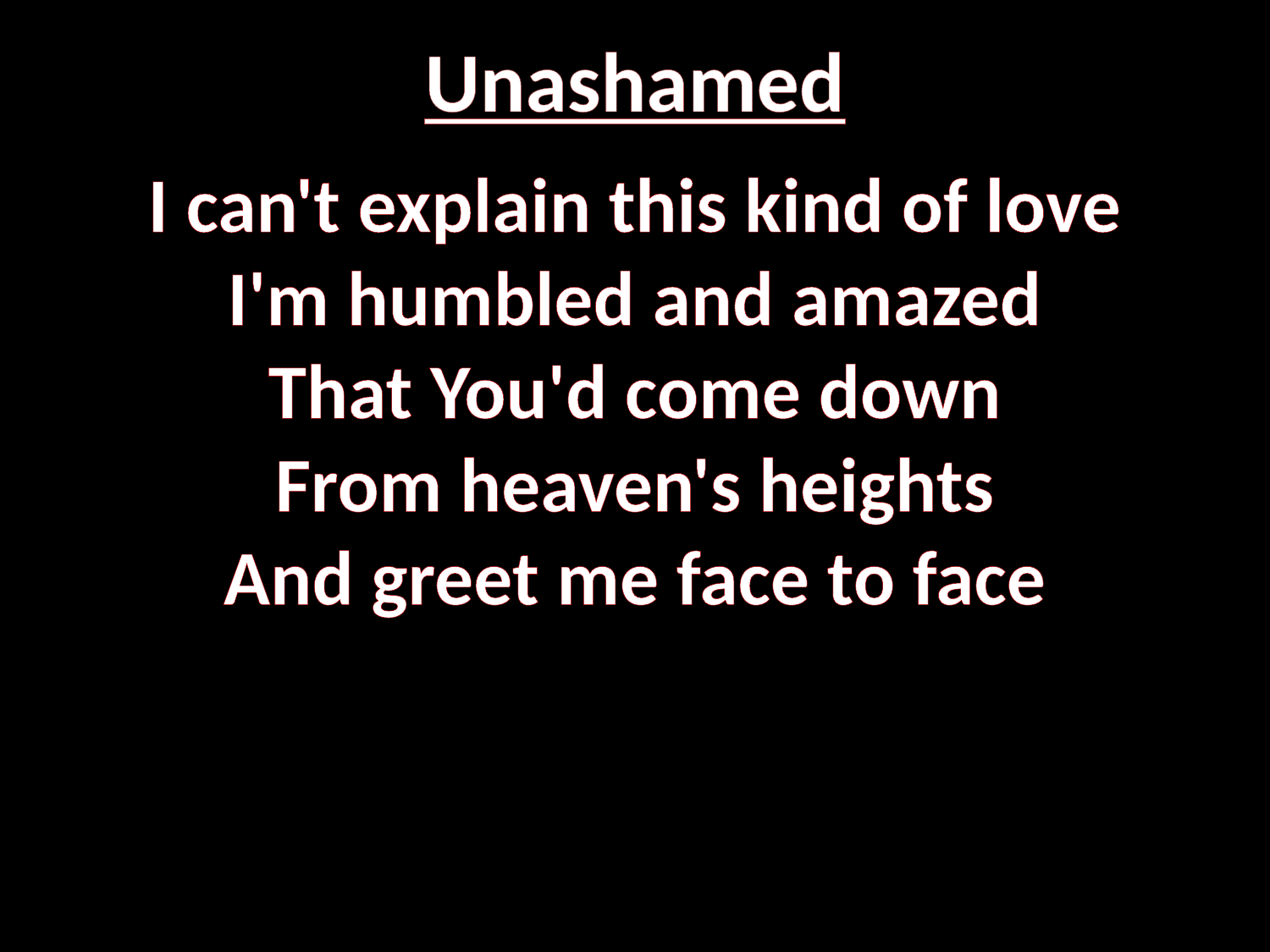

# Unashamed
I can't explain this kind of love
I'm humbled and amazed
That You'd come down
From heaven's heights
And greet me face to face